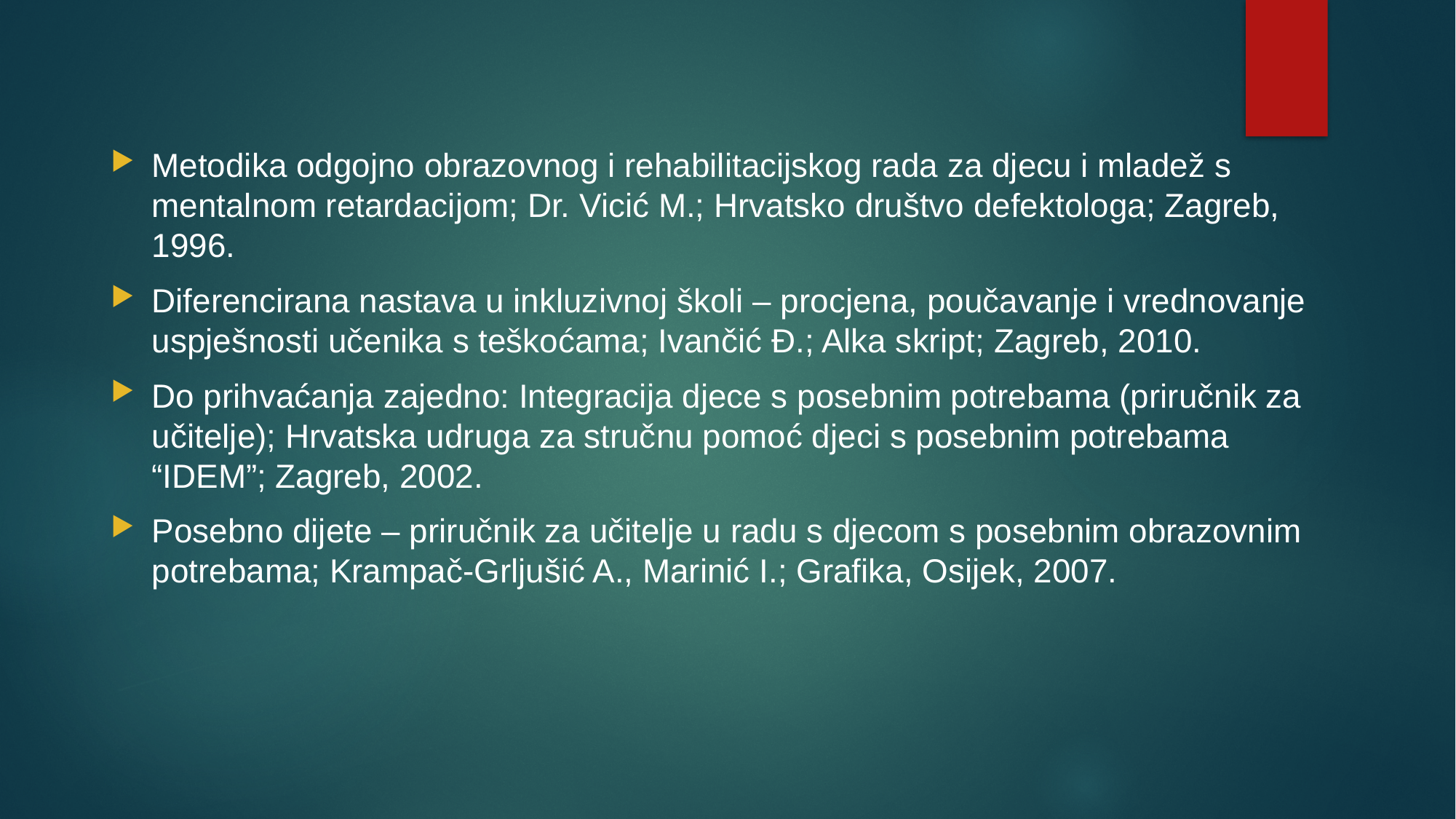

Metodika odgojno obrazovnog i rehabilitacijskog rada za djecu i mladež s mentalnom retardacijom; Dr. Vicić M.; Hrvatsko društvo defektologa; Zagreb, 1996.
Diferencirana nastava u inkluzivnoj školi – procjena, poučavanje i vrednovanje uspješnosti učenika s teškoćama; Ivančić Đ.; Alka skript; Zagreb, 2010.
Do prihvaćanja zajedno: Integracija djece s posebnim potrebama (priručnik za učitelje); Hrvatska udruga za stručnu pomoć djeci s posebnim potrebama “IDEM”; Zagreb, 2002.
Posebno dijete – priručnik za učitelje u radu s djecom s posebnim obrazovnim potrebama; Krampač-Grljušić A., Marinić I.; Grafika, Osijek, 2007.